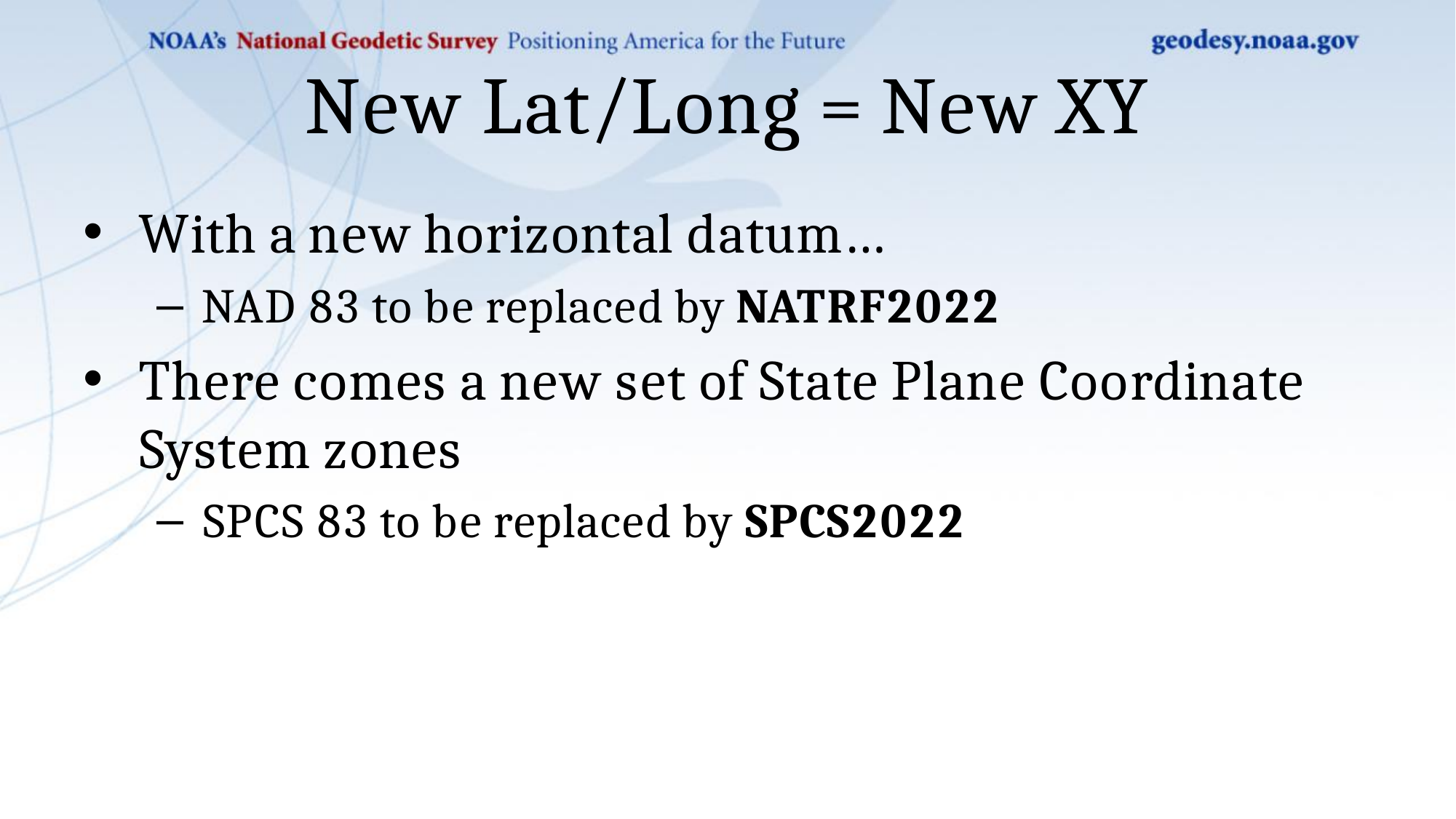

# New Lat/Long = New XY
With a new horizontal datum…
NAD 83 to be replaced by NATRF2022
There comes a new set of State Plane Coordinate System zones
SPCS 83 to be replaced by SPCS2022